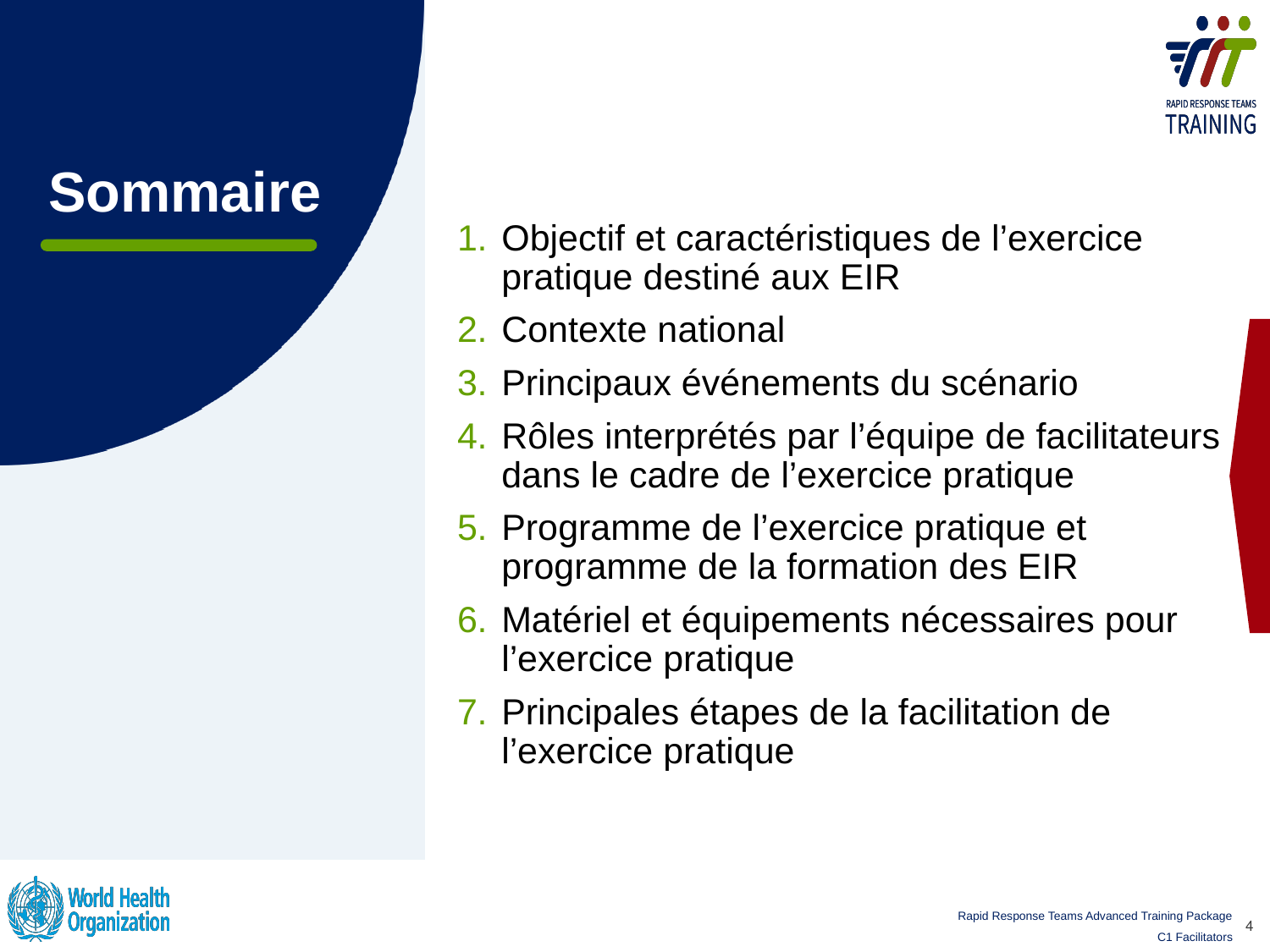

# Sommaire
Objectif et caractéristiques de l’exercice pratique destiné aux EIR
Contexte national
Principaux événements du scénario
Rôles interprétés par l’équipe de facilitateurs dans le cadre de l’exercice pratique
Programme de l’exercice pratique et programme de la formation des EIR
Matériel et équipements nécessaires pour l’exercice pratique
Principales étapes de la facilitation de l’exercice pratique